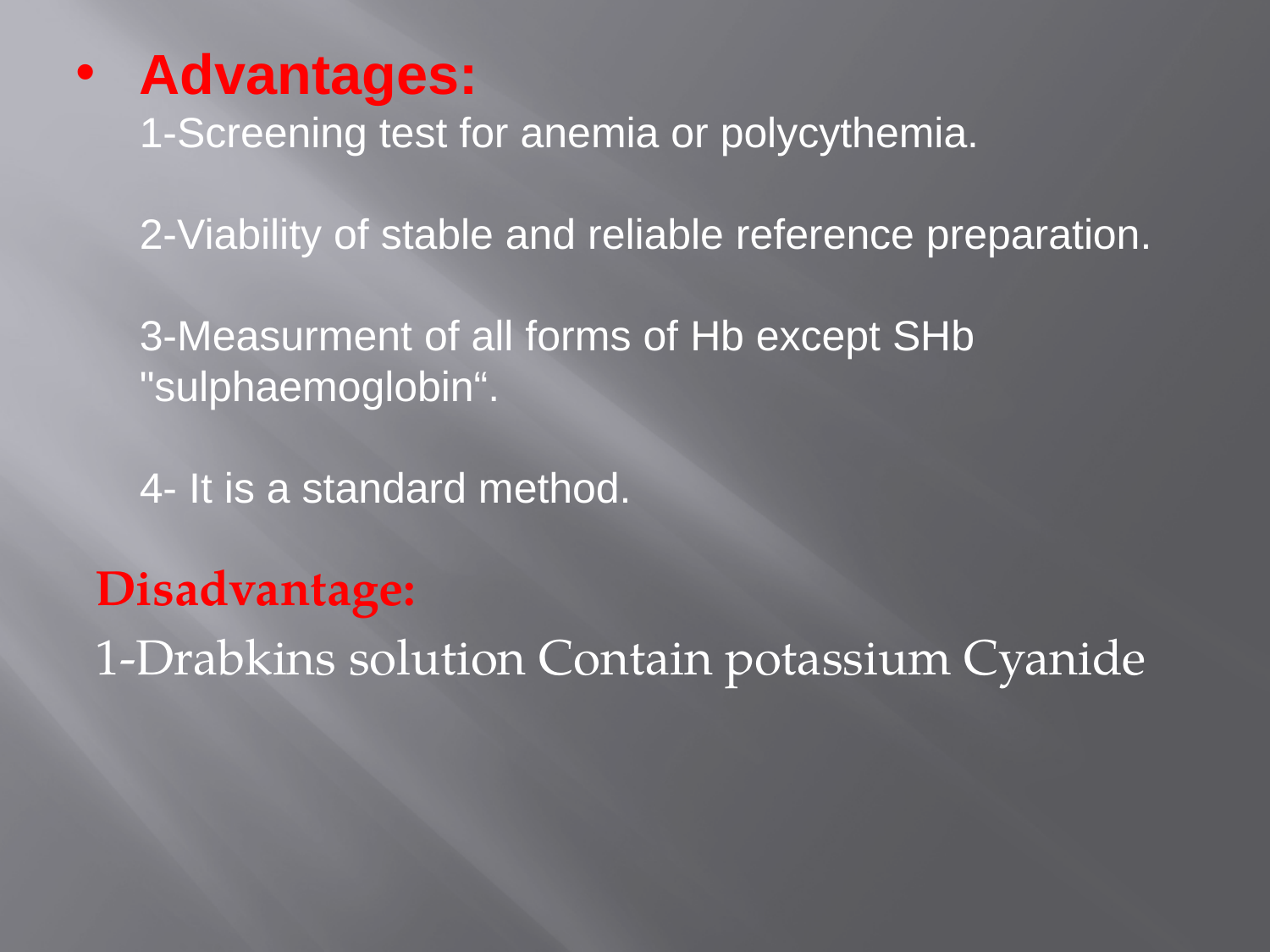

# Advantages: 1-Screening test for anemia or polycythemia. 2-Viability of stable and reliable reference preparation. 3-Measurment of all forms of Hb except SHb "sulphaemoglobin“. 4- It is a standard method.
Disadvantage:
1-Drabkins solution Contain potassium Cyanide